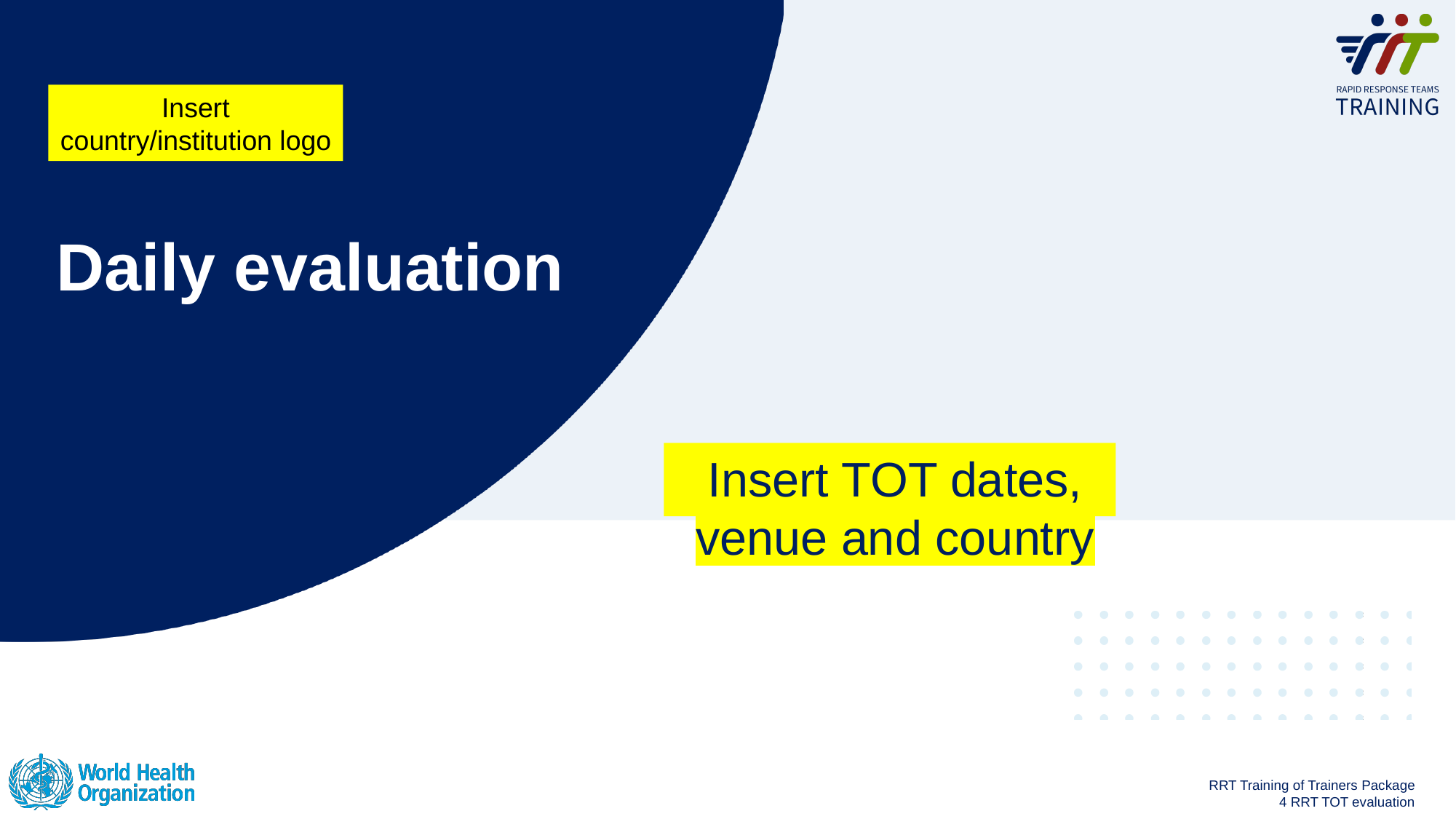

Insert country/institution logo
Daily evaluation​

Insert TOT dates, venue and country